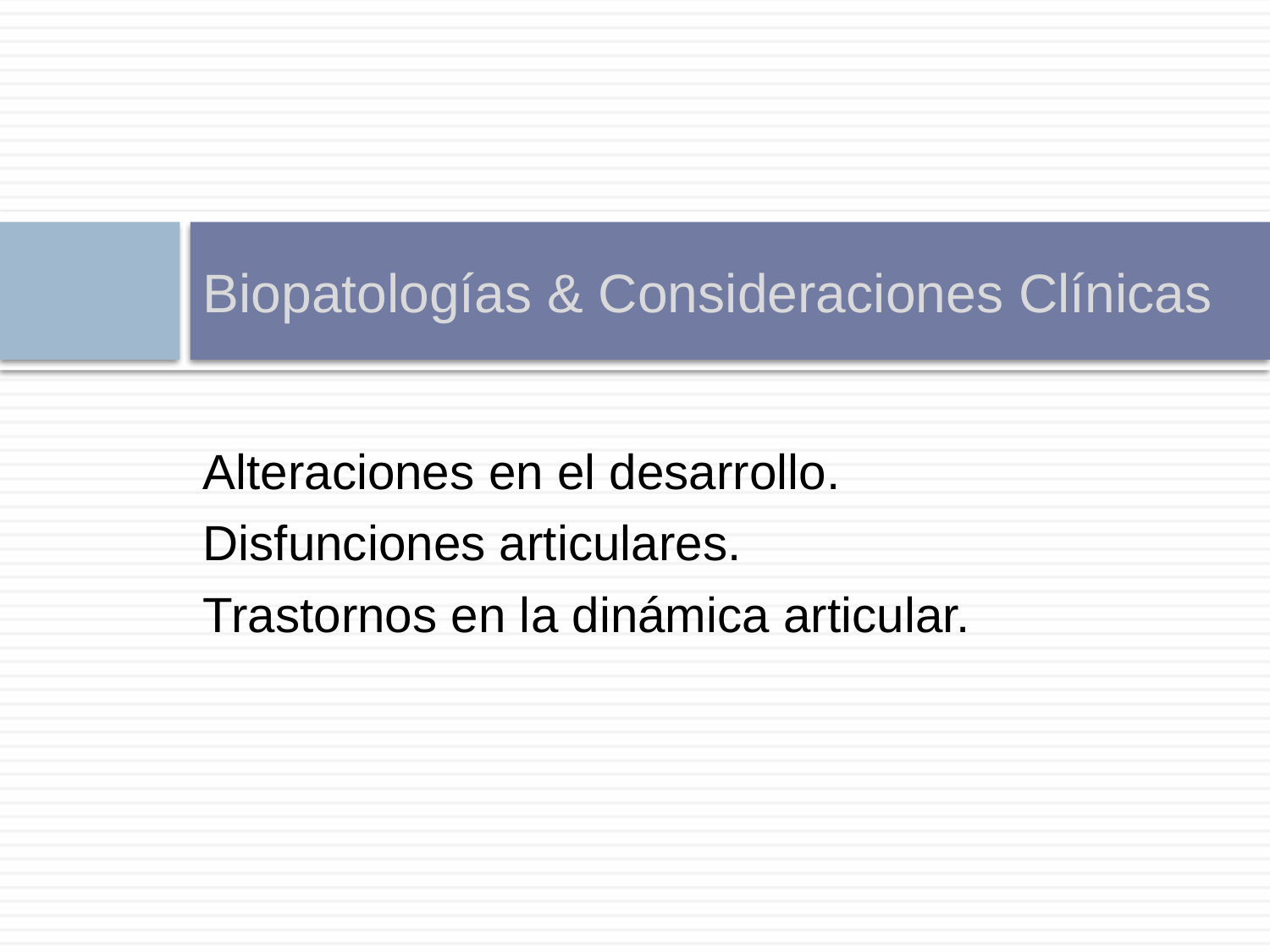

# Biopatologías & Consideraciones Clínicas
Alteraciones en el desarrollo.
Disfunciones articulares.
Trastornos en la dinámica articular.